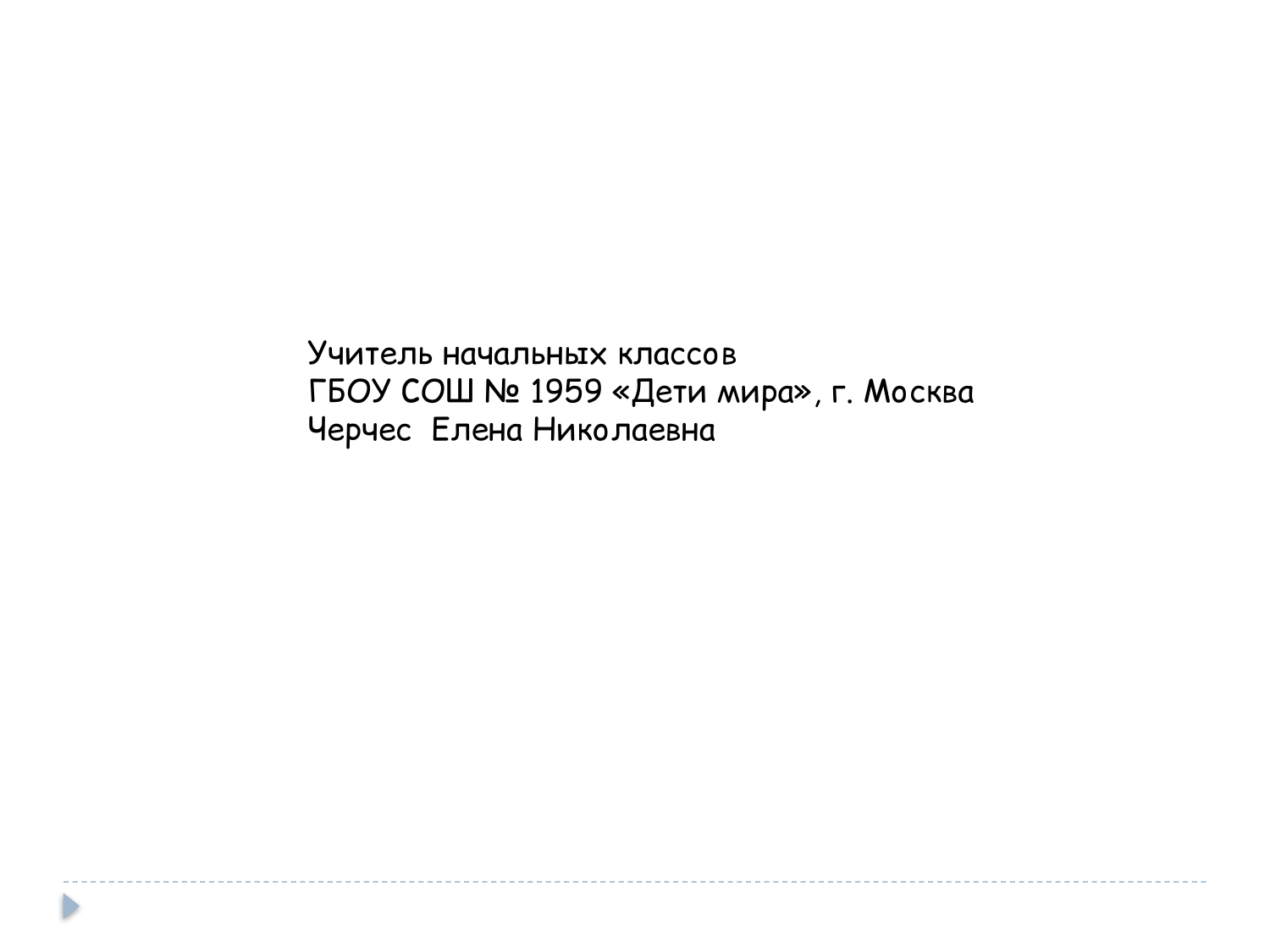

Учитель начальных классов
ГБОУ СОШ № 1959 «Дети мира», г. Москва
Черчес  Елена Николаевна